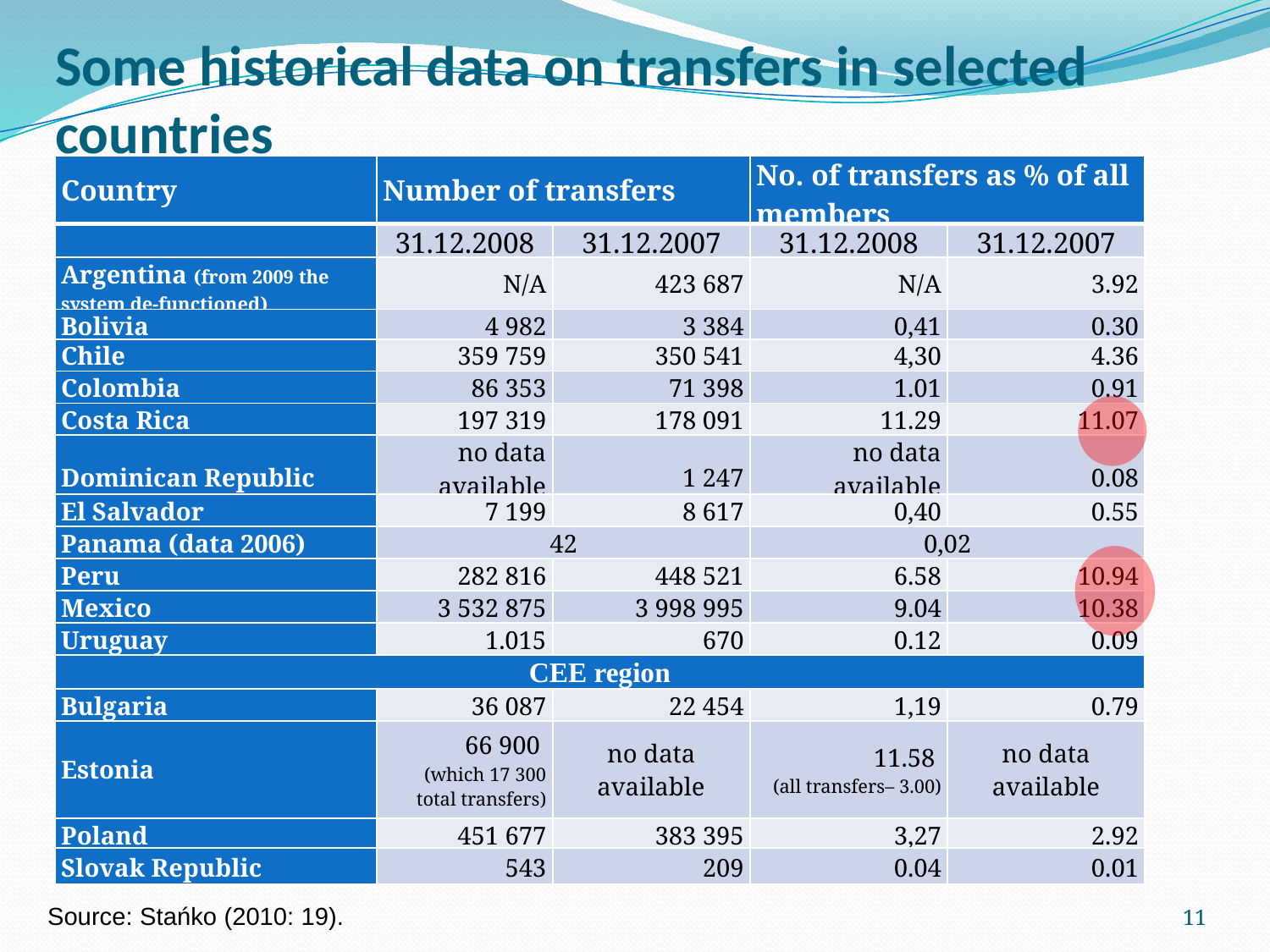

# Some historical data on transfers in selected countries
| Country | Number of transfers |  | No. of transfers as % of all members |  |
| --- | --- | --- | --- | --- |
|  | 31.12.2008 | 31.12.2007 | 31.12.2008 | 31.12.2007 |
| Argentina (from 2009 the system de-functioned) | N/A | 423 687 | N/A | 3.92 |
| Bolivia | 4 982 | 3 384 | 0,41 | 0.30 |
| Chile | 359 759 | 350 541 | 4,30 | 4.36 |
| Colombia | 86 353 | 71 398 | 1.01 | 0.91 |
| Costa Rica | 197 319 | 178 091 | 11.29 | 11.07 |
| Dominican Republic | no data available | 1 247 | no data available | 0.08 |
| El Salvador | 7 199 | 8 617 | 0,40 | 0.55 |
| Panama (data 2006) | 42 |  | 0,02 |  |
| Peru | 282 816 | 448 521 | 6.58 | 10.94 |
| Mexico | 3 532 875 | 3 998 995 | 9.04 | 10.38 |
| Uruguay | 1.015 | 670 | 0.12 | 0.09 |
| CEE region |  |  |  |  |
| Bulgaria | 36 087 | 22 454 | 1,19 | 0.79 |
| Estonia | 66 900 (which 17 300 total transfers) | no data available | 11.58 (all transfers– 3.00) | no data available |
| Poland | 451 677 | 383 395 | 3,27 | 2.92 |
| Slovak Republic | 543 | 209 | 0.04 | 0.01 |

11
Source: Stańko (2010: 19).